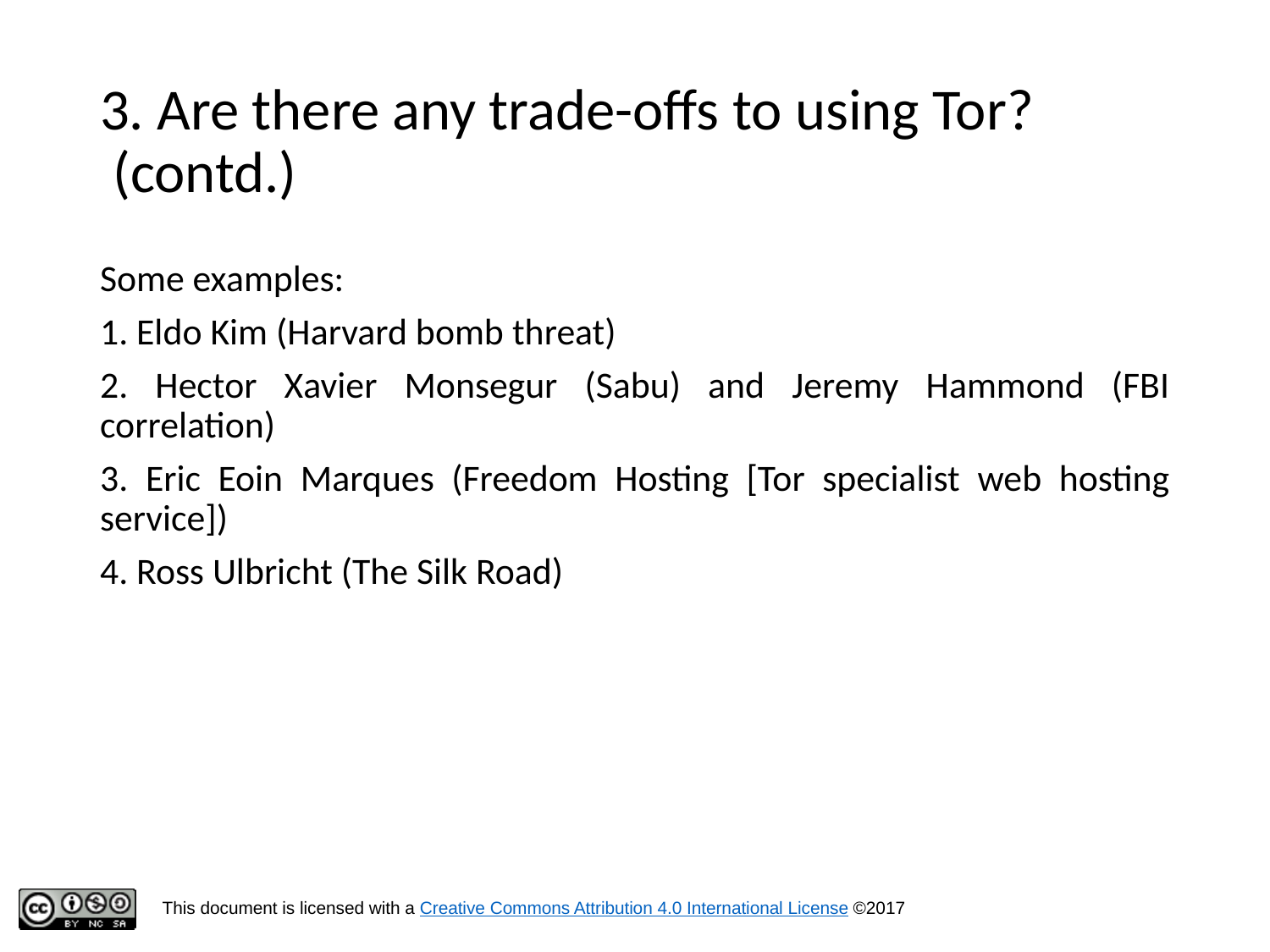

# 3. Are there any trade-offs to using Tor? (contd.)
Some examples:
1. Eldo Kim (Harvard bomb threat)
2. Hector Xavier Monsegur (Sabu) and Jeremy Hammond (FBI correlation)
3. Eric Eoin Marques (Freedom Hosting [Tor specialist web hosting service])
4. Ross Ulbricht (The Silk Road)